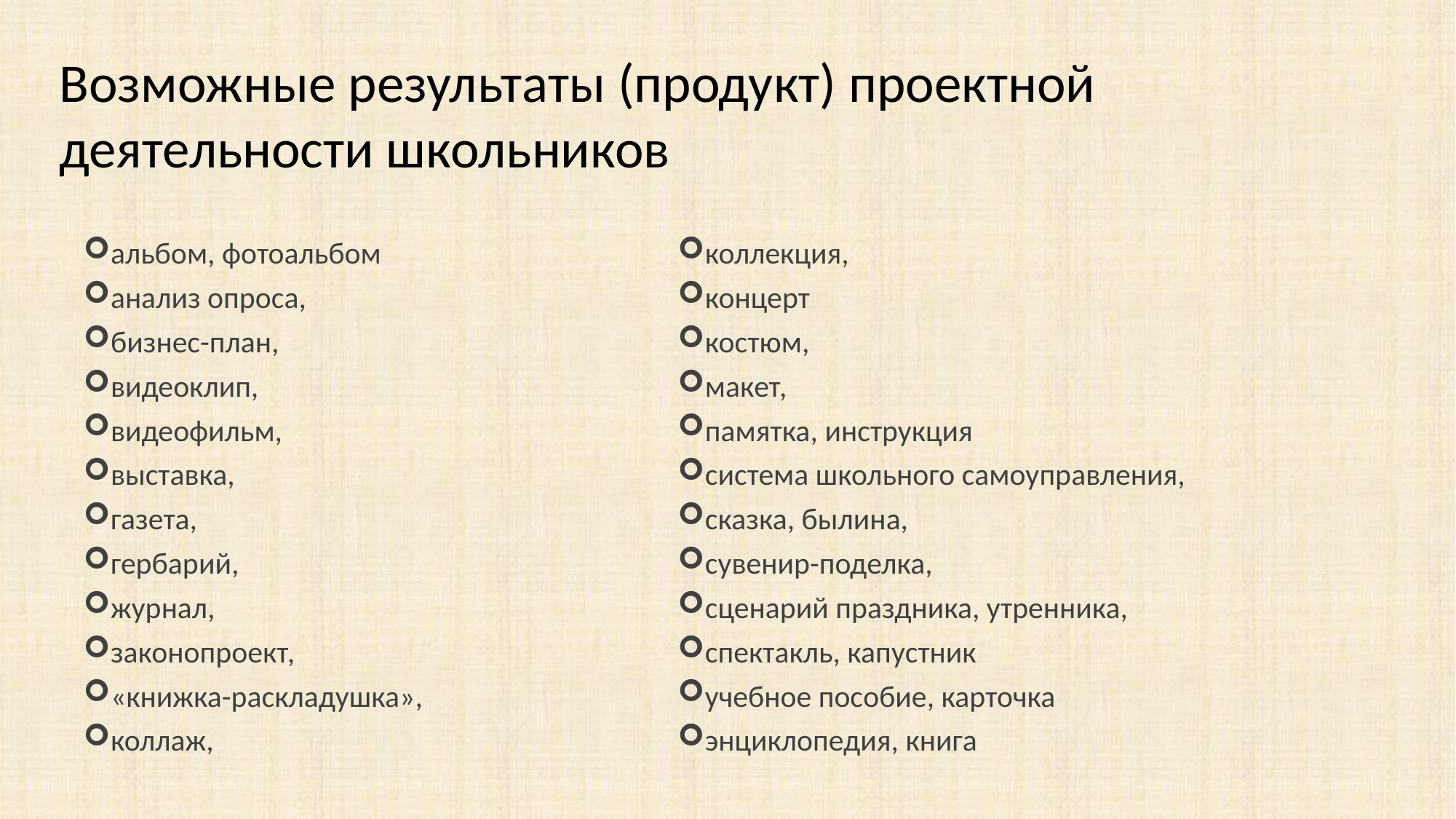

Возможные результаты (продукт) проектной деятельности школьников
альбом, фотоальбом
анализ опроса,
бизнес-план,
видеоклип,
видеофильм,
выставка,
газета,
гербарий,
журнал,
законопроект,
«книжка-раскладушка»,
коллаж,
коллекция,
концерт
костюм,
макет,
памятка, инструкция
система школьного самоуправления,
сказка, былина,
сувенир-поделка,
сценарий праздника, утренника,
спектакль, капустник
учебное пособие, карточка
энциклопедия, книга